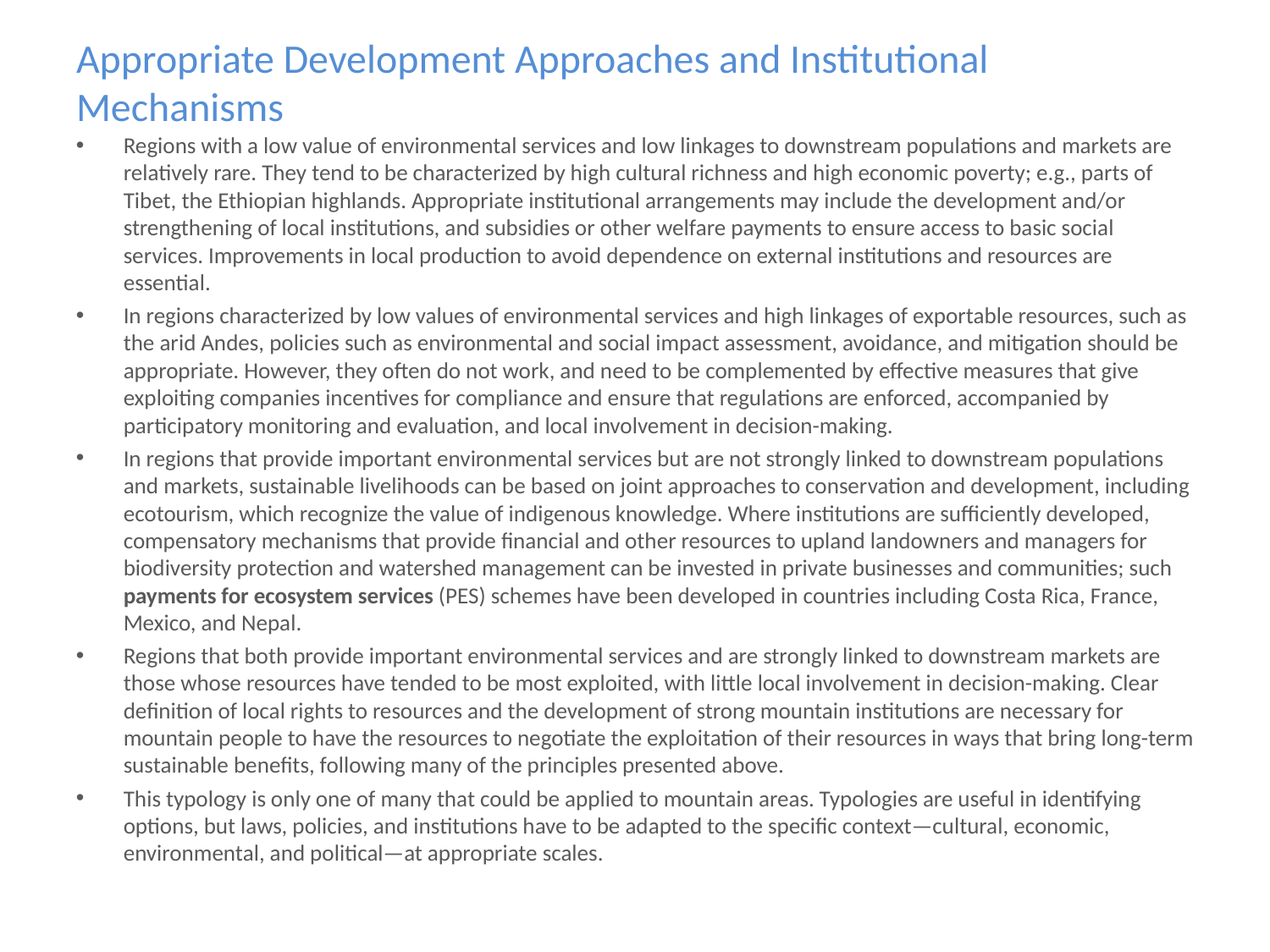

# Appropriate Development Approaches and Institutional Mechanisms
Regions with a low value of environmental services and low linkages to downstream populations and markets are relatively rare. They tend to be characterized by high cultural richness and high economic poverty; e.g., parts of Tibet, the Ethiopian highlands. Appropriate institutional arrangements may include the development and/or strengthening of local institutions, and subsidies or other welfare payments to ensure access to basic social services. Improvements in local production to avoid dependence on external institutions and resources are essential.
In regions characterized by low values of environmental services and high linkages of exportable resources, such as the arid Andes, policies such as environmental and social impact assessment, avoidance, and mitigation should be appropriate. However, they often do not work, and need to be complemented by effective measures that give exploiting companies incentives for compliance and ensure that regulations are enforced, accompanied by participatory monitoring and evaluation, and local involvement in decision-making.
In regions that provide important environmental services but are not strongly linked to downstream populations and markets, sustainable livelihoods can be based on joint approaches to conservation and development, including ecotourism, which recognize the value of indigenous knowledge. Where institutions are sufficiently developed, compensatory mechanisms that provide financial and other resources to upland landowners and managers for biodiversity protection and watershed management can be invested in private businesses and communities; such payments for ecosystem services (PES) schemes have been developed in countries including Costa Rica, France, Mexico, and Nepal.
Regions that both provide important environmental services and are strongly linked to downstream markets are those whose resources have tended to be most exploited, with little local involvement in decision-making. Clear definition of local rights to resources and the development of strong mountain institutions are necessary for mountain people to have the resources to negotiate the exploitation of their resources in ways that bring long-term sustainable benefits, following many of the principles presented above.
This typology is only one of many that could be applied to mountain areas. Typologies are useful in identifying options, but laws, policies, and institutions have to be adapted to the specific context—cultural, economic, environmental, and political—at appropriate scales.